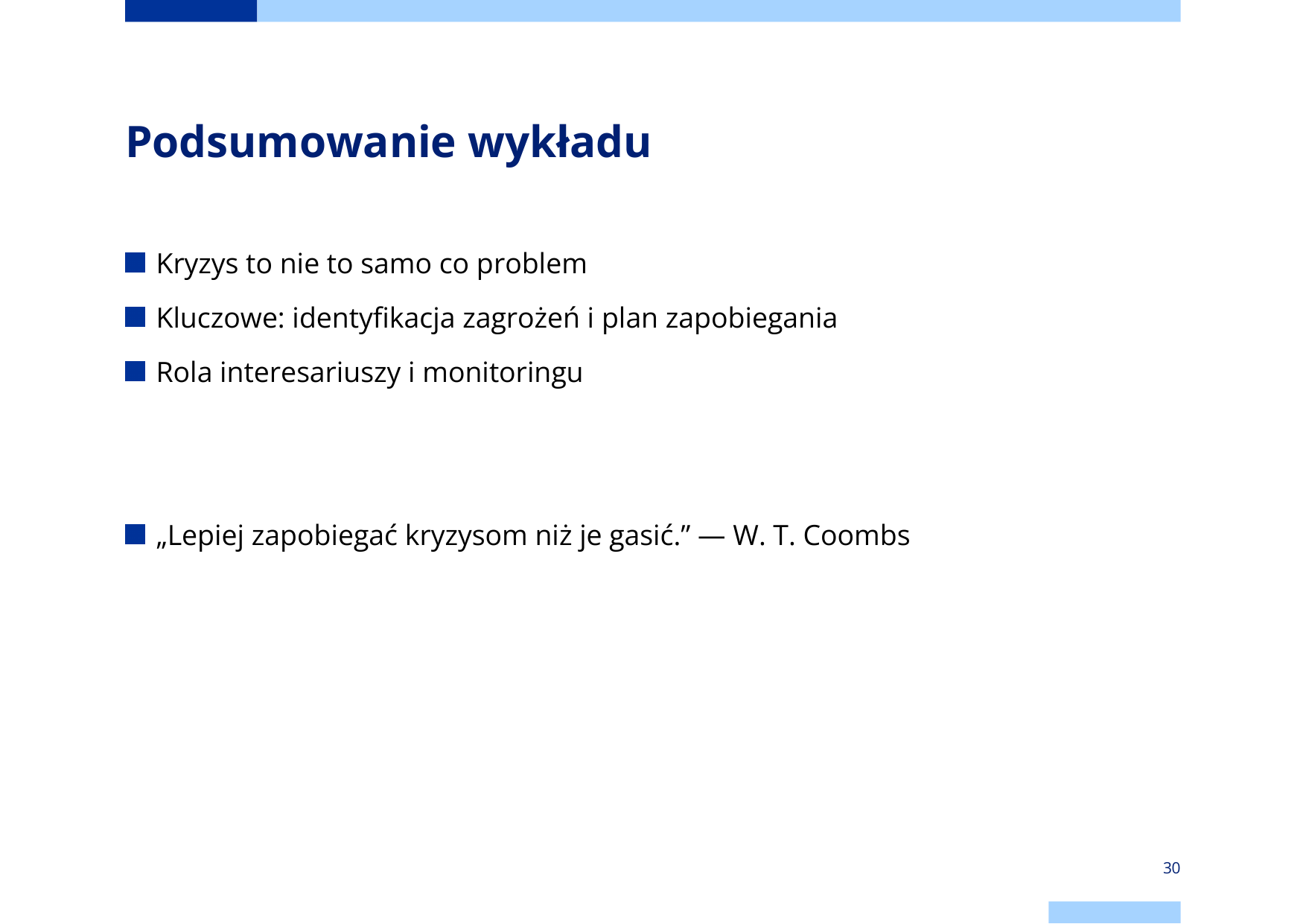

# Podsumowanie wykładu
Kryzys to nie to samo co problem
Kluczowe: identyfikacja zagrożeń i plan zapobiegania
Rola interesariuszy i monitoringu

„Lepiej zapobiegać kryzysom niż je gasić.” — W. T. Coombs
30